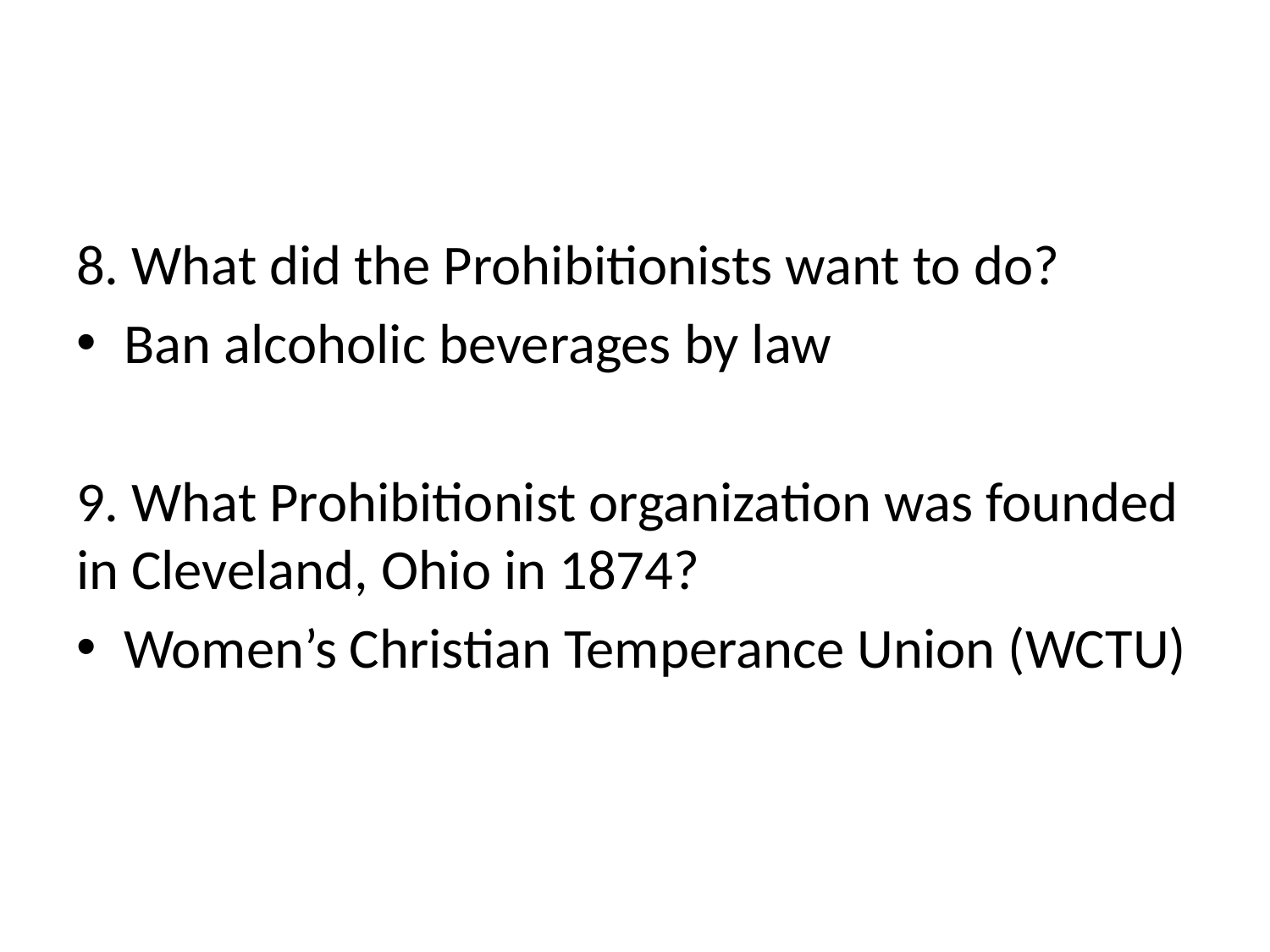

#
8. What did the Prohibitionists want to do?
Ban alcoholic beverages by law

9. What Prohibitionist organization was founded in Cleveland, Ohio in 1874?
Women’s Christian Temperance Union (WCTU)